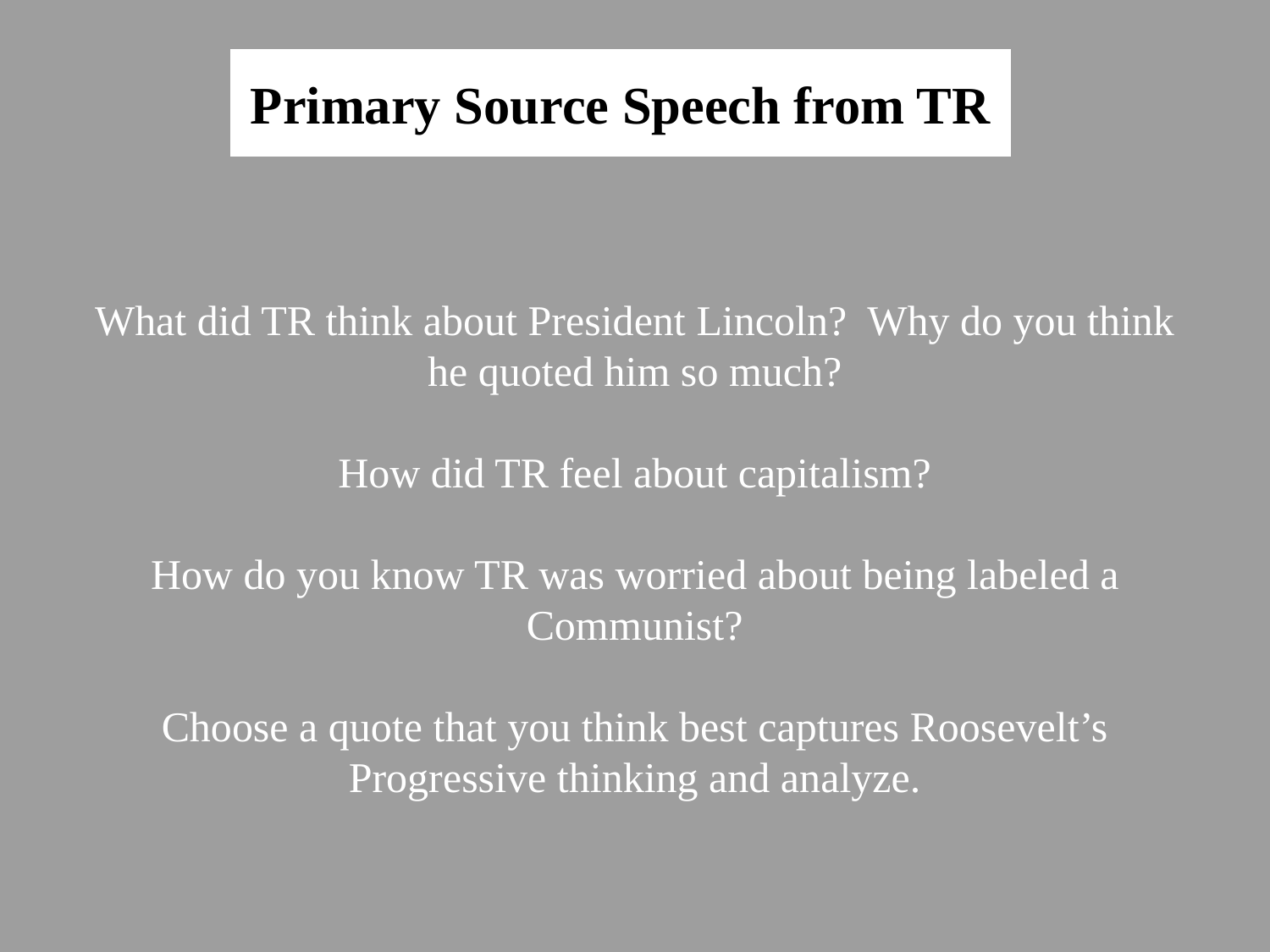

# Primary Source Speech from TR
What did TR think about President Lincoln?  Why do you think he quoted him so much?

How did TR feel about capitalism?

How do you know TR was worried about being labeled a Communist?

Choose a quote that you think best captures Roosevelt’s Progressive thinking and analyze.